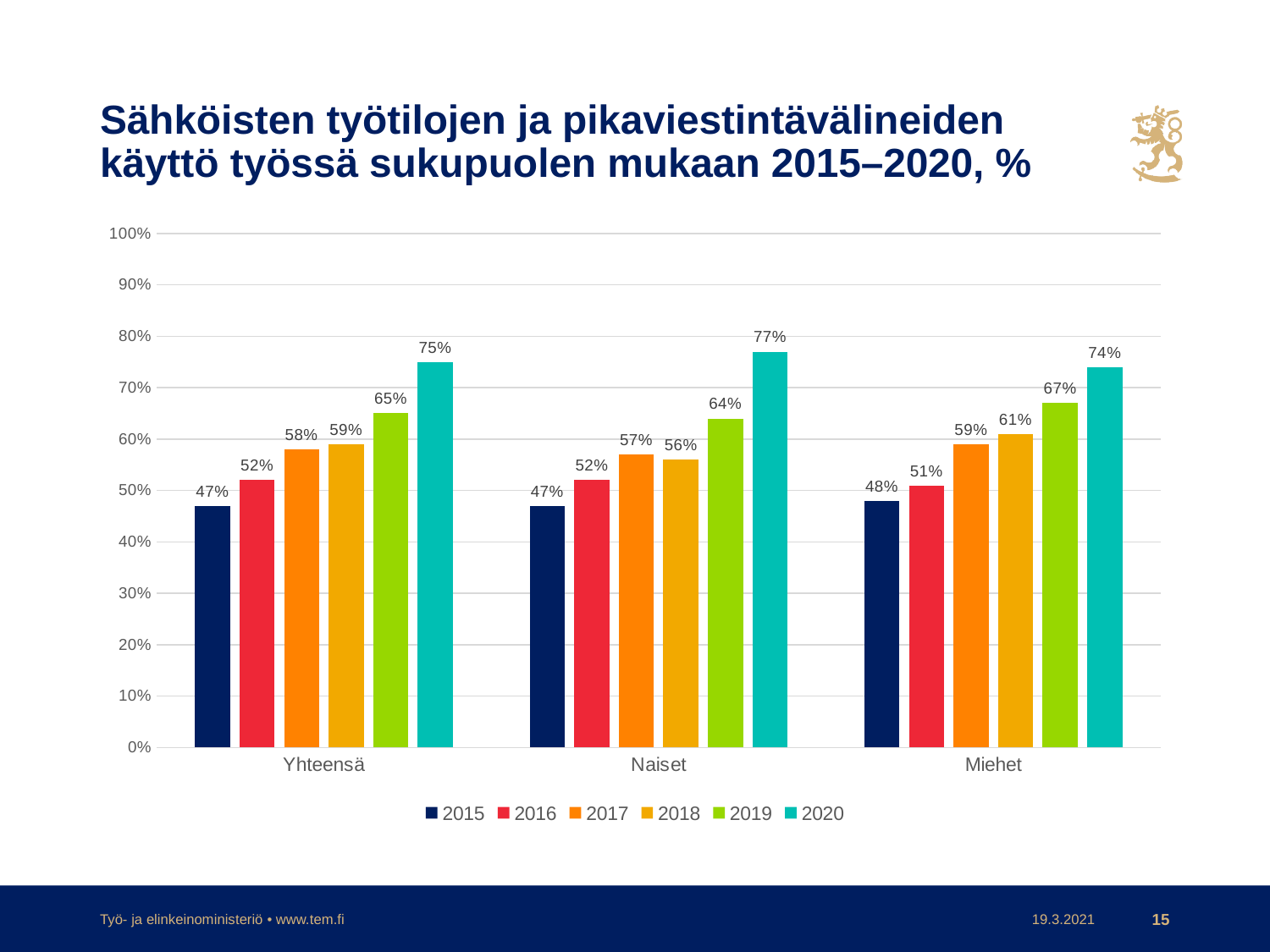

# Sähköisten työtilojen ja pikaviestintävälineiden käyttö työssä sukupuolen mukaan 2015–2020, %

### Chart

| Category | 2015 | 2016 | 2017 | 2018 | 2019 | 2020 |
|---|---|---|---|---|---|---|
| Yhteensä | 0.47 | 0.52 | 0.58 | 0.59 | 0.65 | 0.75 |
| Naiset | 0.47 | 0.52 | 0.57 | 0.56 | 0.64 | 0.77 |
| Miehet | 0.48 | 0.51 | 0.59 | 0.61 | 0.67 | 0.74 |
Työ- ja elinkeinoministeriö • www.tem.fi
19.3.2021
15